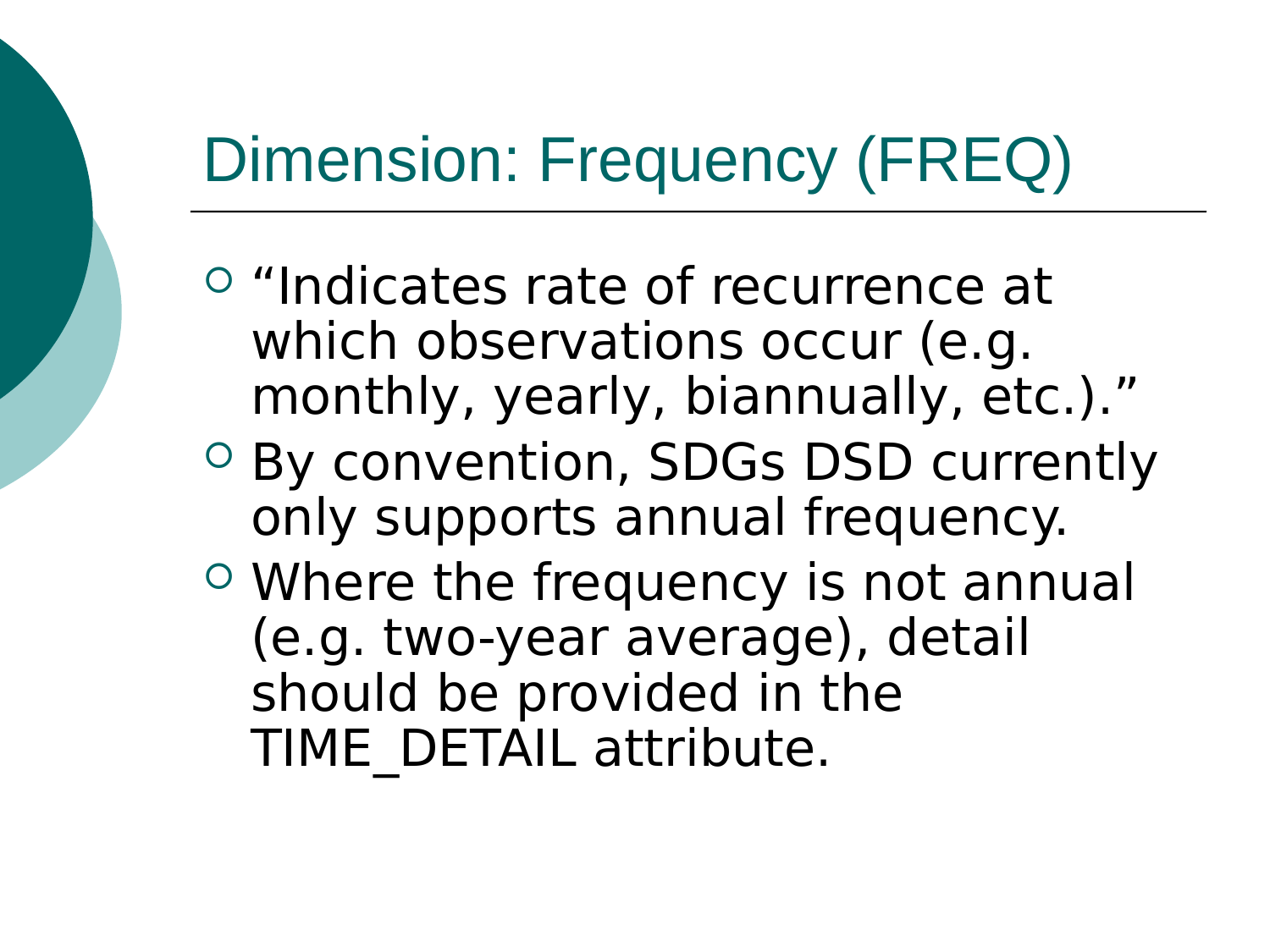

# Dimension: Frequency (FREQ)
“Indicates rate of recurrence at which observations occur (e.g. monthly, yearly, biannually, etc.).”
By convention, SDGs DSD currently only supports annual frequency.
Where the frequency is not annual (e.g. two-year average), detail should be provided in the TIME_DETAIL attribute.